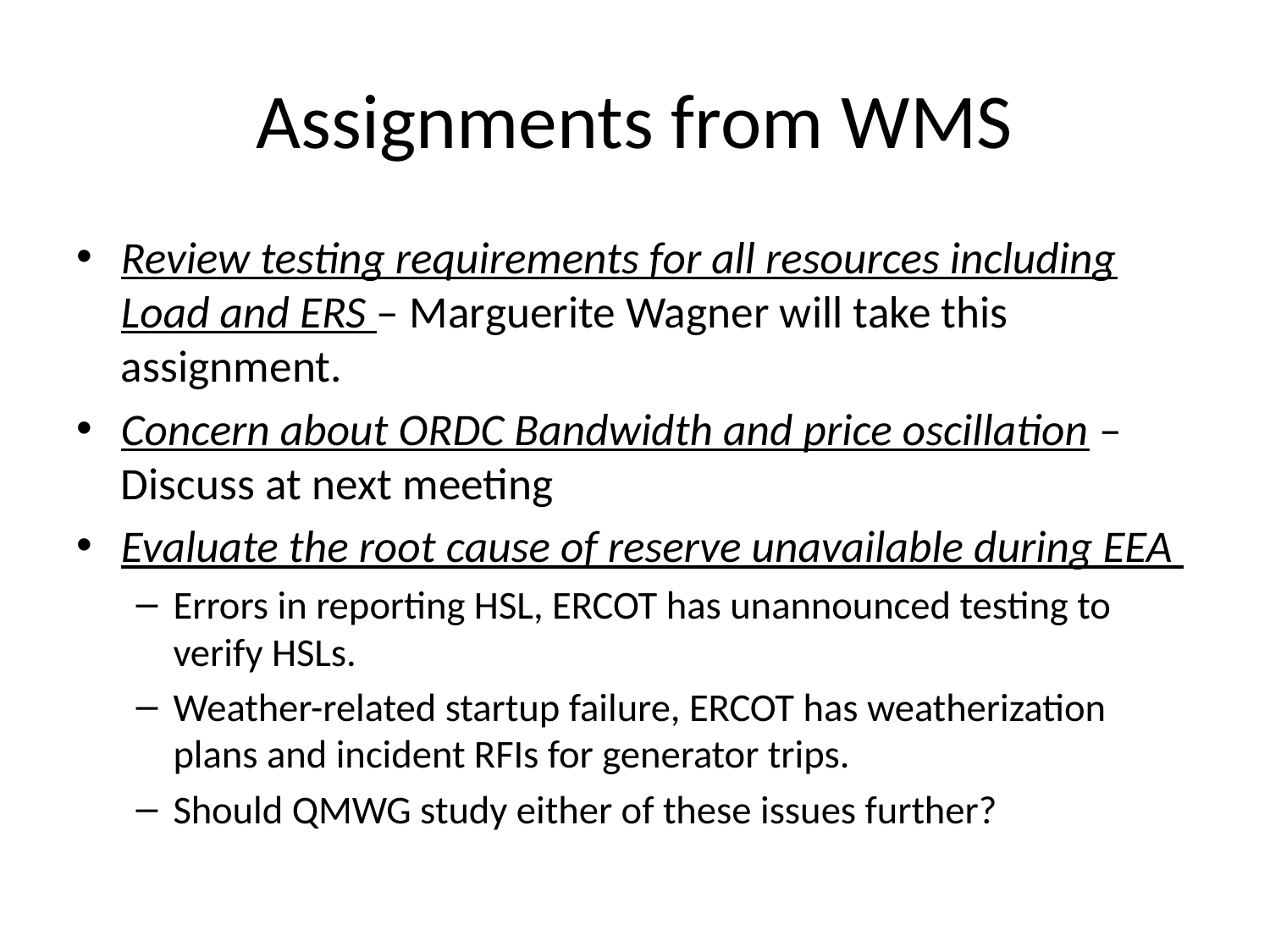

# Assignments from WMS
Review testing requirements for all resources including Load and ERS – Marguerite Wagner will take this assignment.
Concern about ORDC Bandwidth and price oscillation – Discuss at next meeting
Evaluate the root cause of reserve unavailable during EEA
Errors in reporting HSL, ERCOT has unannounced testing to verify HSLs.
Weather-related startup failure, ERCOT has weatherization plans and incident RFIs for generator trips.
Should QMWG study either of these issues further?